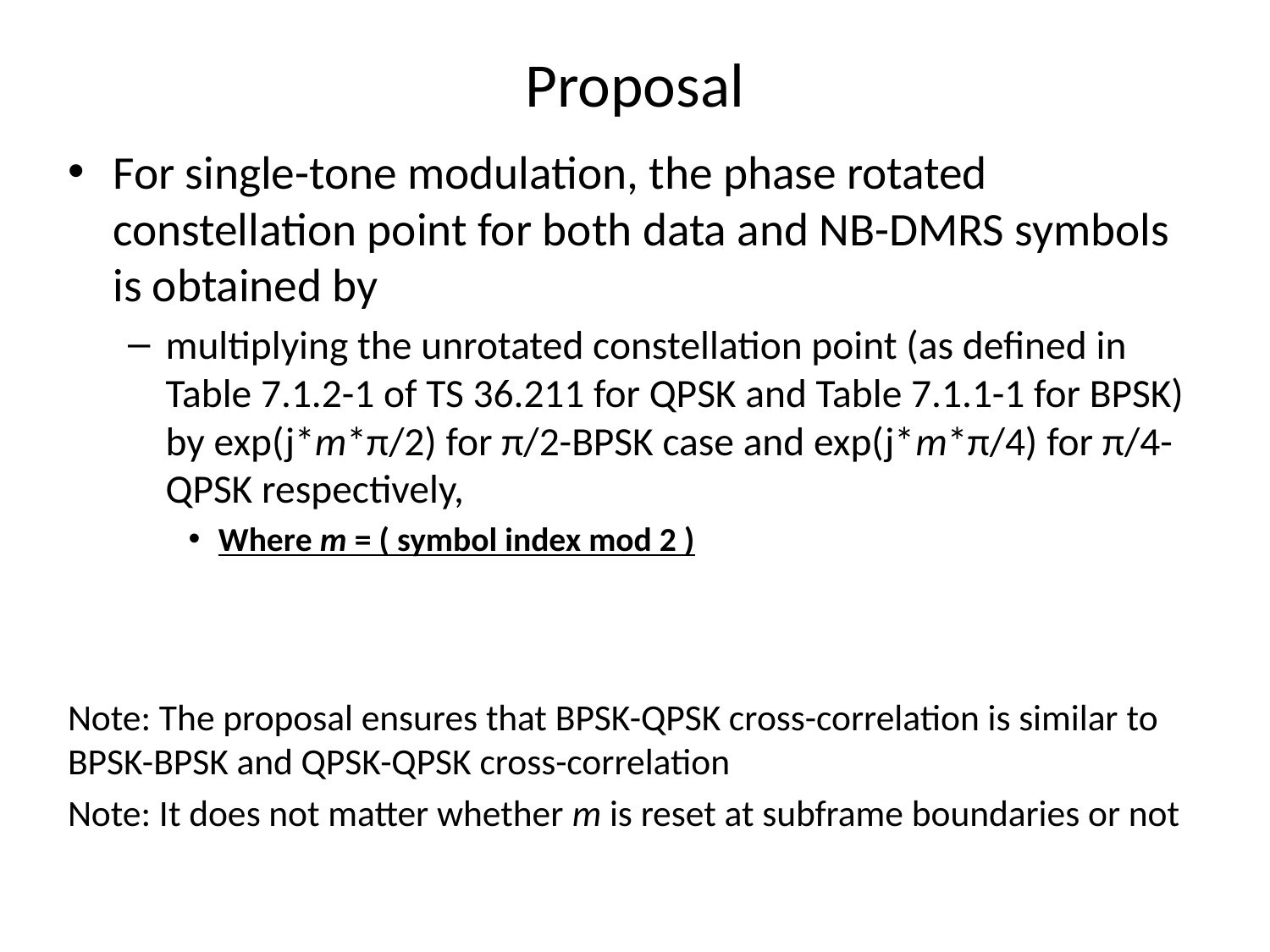

# Proposal
For single-tone modulation, the phase rotated constellation point for both data and NB-DMRS symbols is obtained by
multiplying the unrotated constellation point (as defined in Table 7.1.2-1 of TS 36.211 for QPSK and Table 7.1.1-1 for BPSK) by exp(j*m*π/2) for π/2-BPSK case and exp(j*m*π/4) for π/4-QPSK respectively,
Where m = ( symbol index mod 2 )

Note: The proposal ensures that BPSK-QPSK cross-correlation is similar to BPSK-BPSK and QPSK-QPSK cross-correlation
Note: It does not matter whether m is reset at subframe boundaries or not